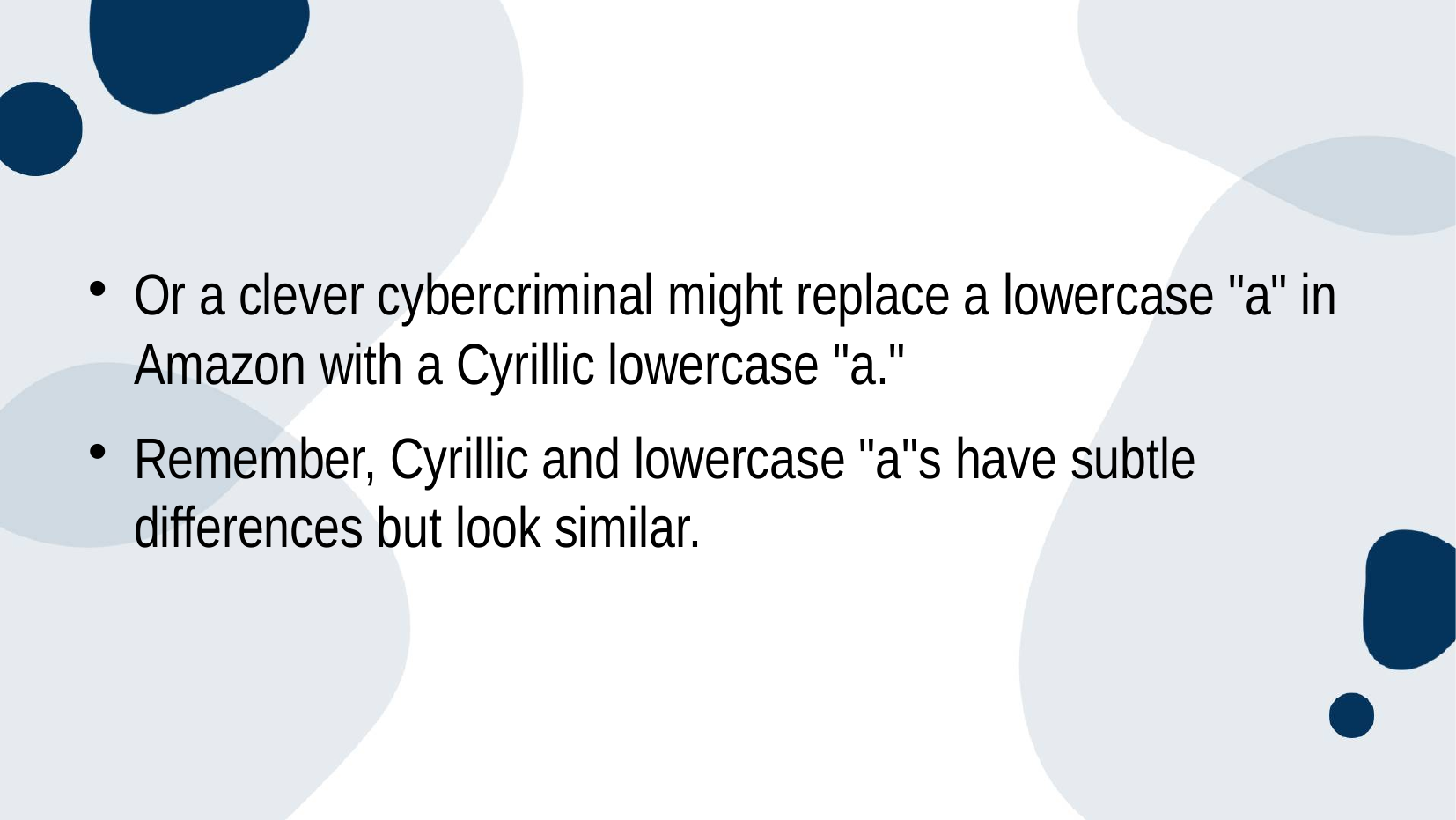

#
Or a clever cybercriminal might replace a lowercase "a" in Amazon with a Cyrillic lowercase "a."
Remember, Cyrillic and lowercase "a"s have subtle differences but look similar.